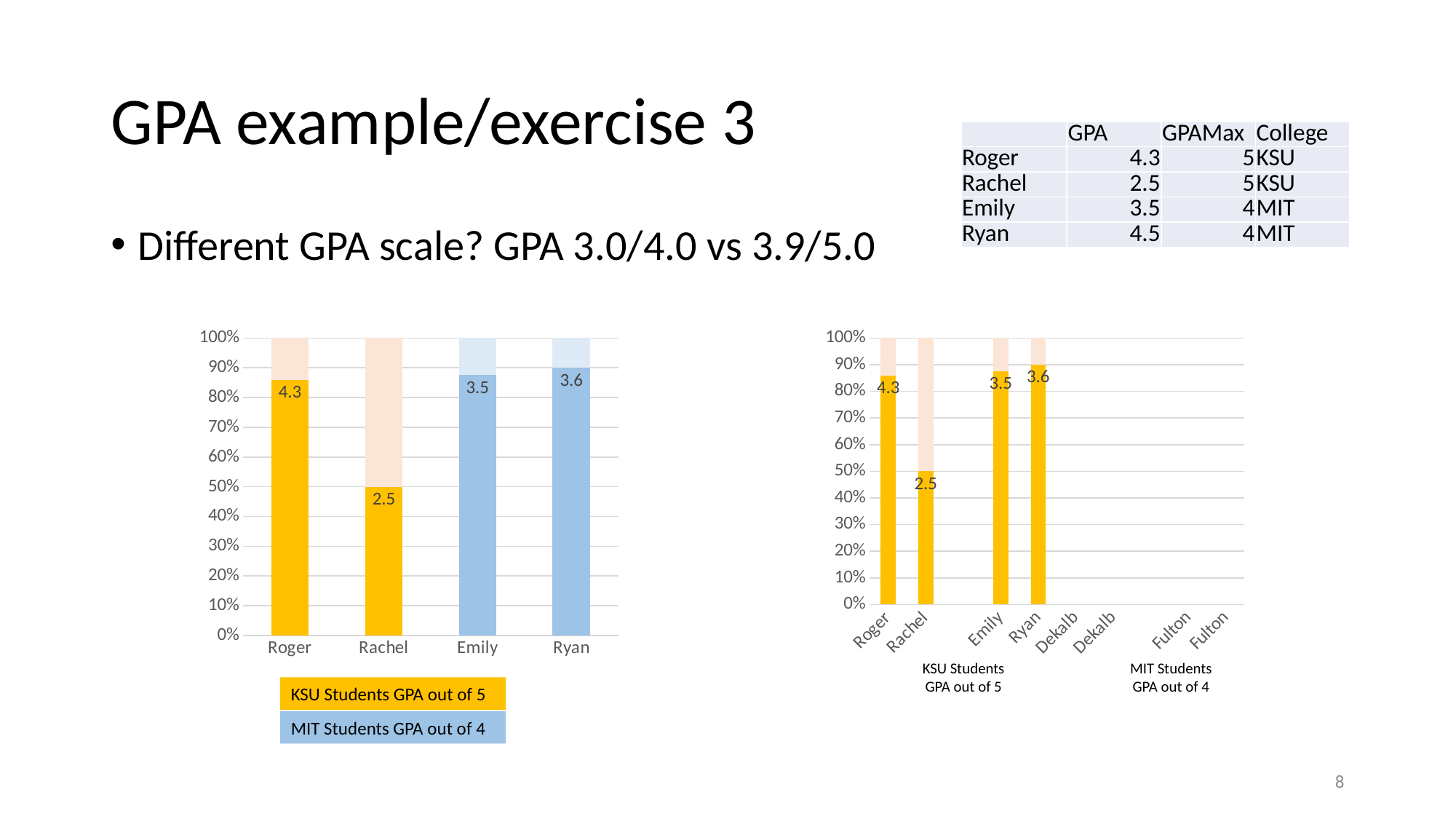

# GPA example/exercise 3
|  | GPA | GPAMax | College |
| --- | --- | --- | --- |
| Roger | 4.3 | 5 | KSU |
| Rachel | 2.5 | 5 | KSU |
| Emily | 3.5 | 4 | MIT |
| Ryan | 4.5 | 4 | MIT |
Different GPA scale? GPA 3.0/4.0 vs 3.9/5.0

### Chart

| Category | GPA | Column2 | College |
|---|---|---|---|
| Roger | 4.3 | 0.7000000000000002 | 0.0 |
| Rachel | 2.5 | 2.5 | 0.0 |
| Emily | 3.5 | 0.5 | 0.0 |
| Ryan | 3.6 | 0.3999999999999999 | 0.0 |

[unsupported chart]

KSU Students GPA out of 5
MIT Students GPA out of 4
KSU Students GPA out of 5
MIT Students GPA out of 4
8